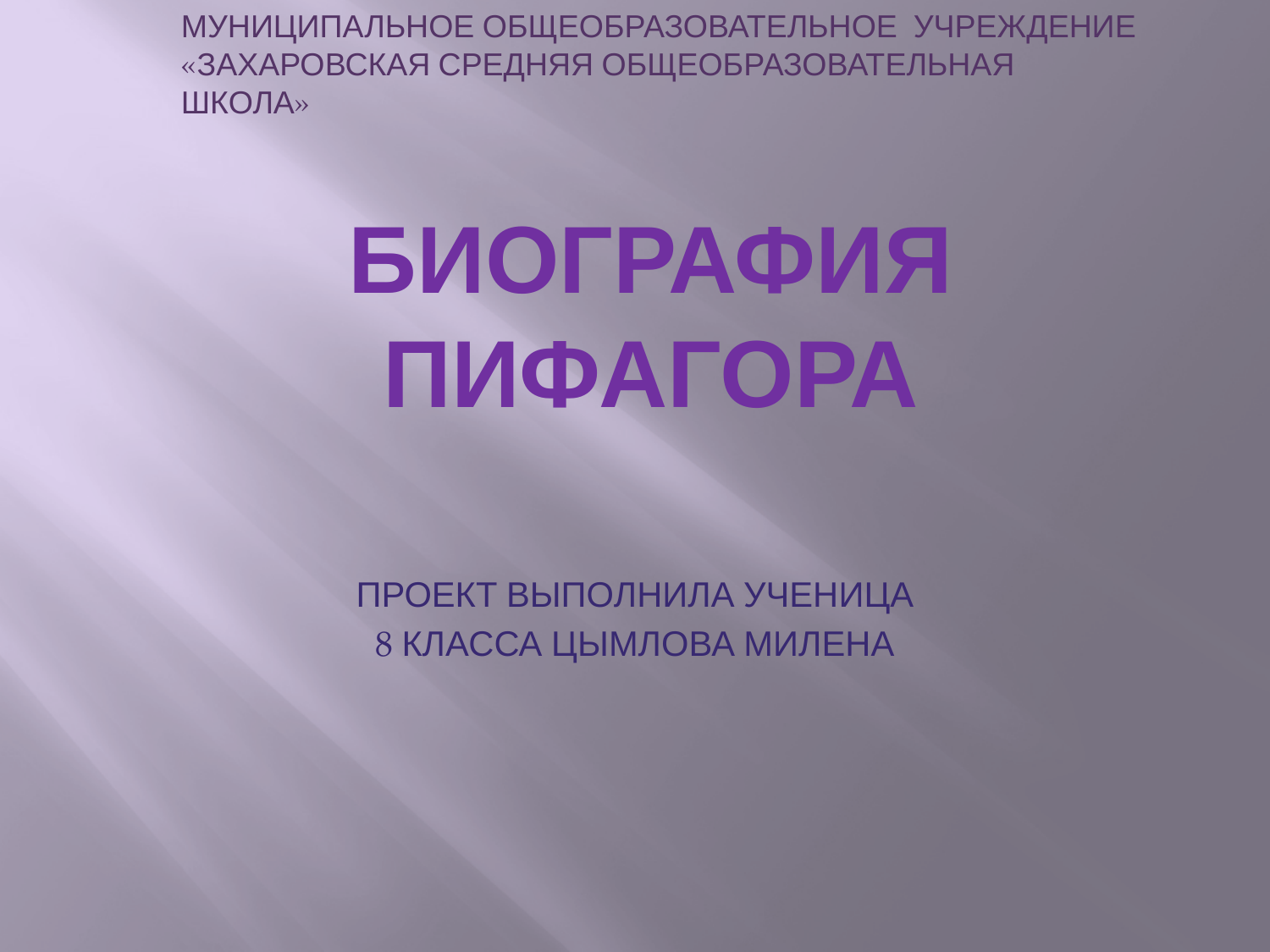

МУНИЦИПАЛЬНОЕ ОБЩЕОБРАЗОВАТЕЛЬНОЕ  УЧРЕЖДЕНИЕ
«ЗАХАРОВСКАЯ СРЕДНЯЯ ОБЩЕОБРАЗОВАТЕЛЬНАЯ ШКОЛА»
# Биография пифагора
ПРОЕКТ ВЫПОЛНИЛА УЧЕНИЦА
8 КЛАССА ЦЫМЛОВА МИЛЕНА